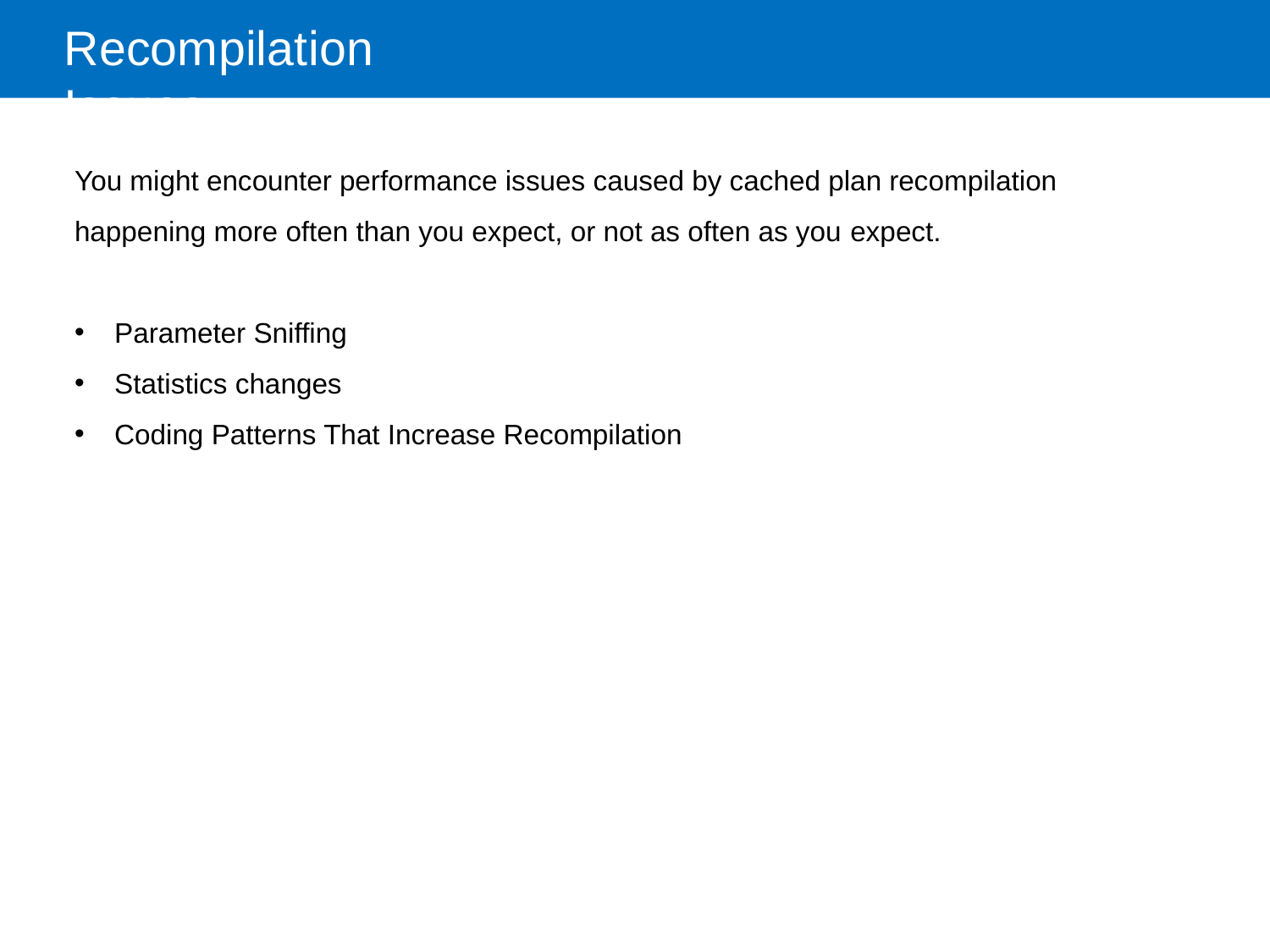

# Recompilation Issues
You might encounter performance issues caused by cached plan recompilation happening more often than you expect, or not as often as you expect.

Parameter Sniffing
Statistics changes
Coding Patterns That Increase Recompilation